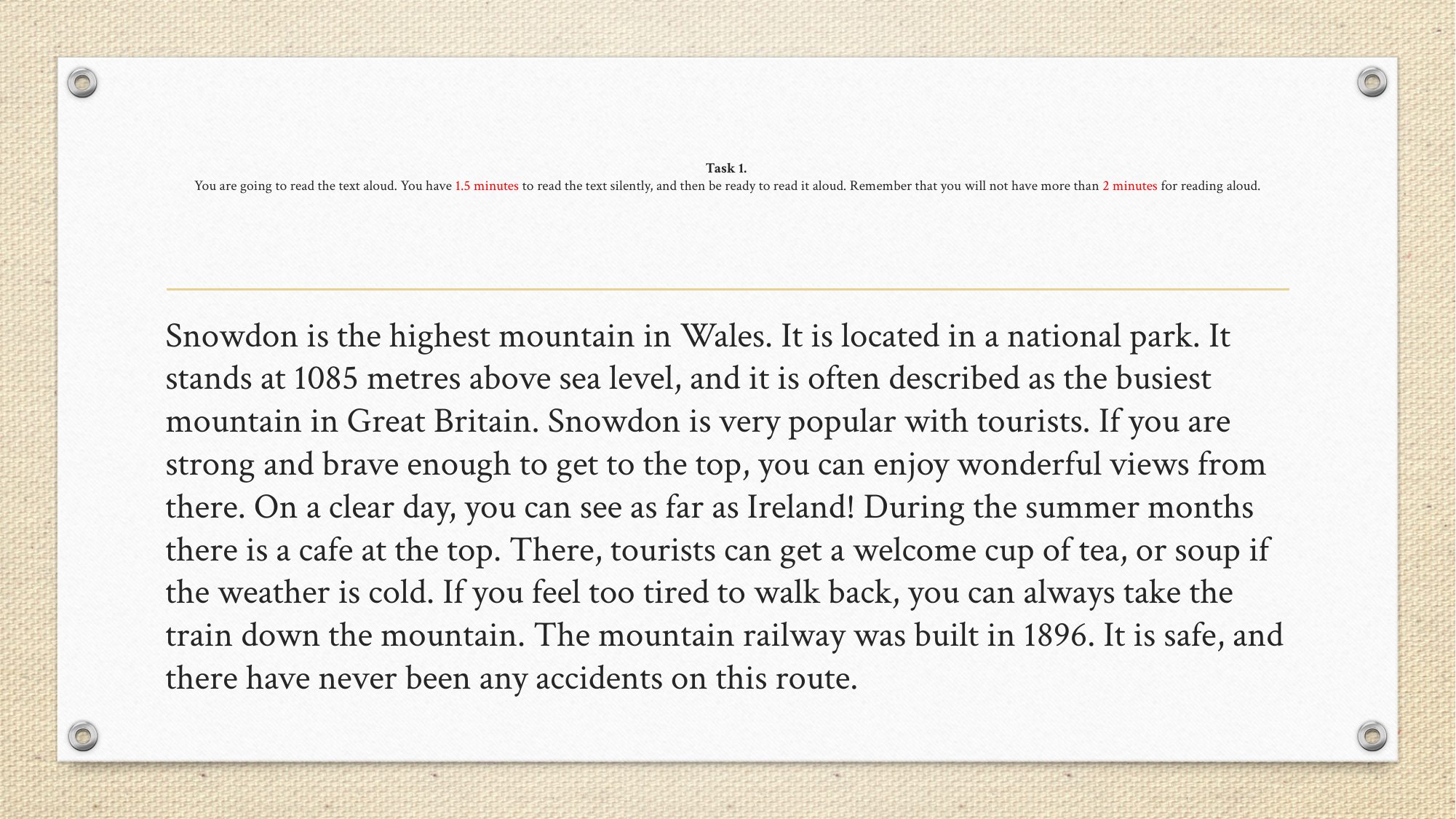

# Task 1. You are going to read the text aloud. You have 1.5 minutes to read the text silently, and then be ready to read it aloud. Remember that you will not have more than 2 minutes for reading aloud.
Snowdon is the highest mountain in Wales. It is located in a national park. It stands at 1085 metres above sea level, and it is often described as the busiest mountain in Great Britain. Snowdon is very popular with tourists. If you are strong and brave enough to get to the top, you can enjoy wonderful views from there. On a clear day, you can see as far as Ireland! During the summer months there is a cafe at the top. There, tourists can get a welcome cup of tea, or soup if the weather is cold. If you feel too tired to walk back, you can always take the train down the mountain. The mountain railway was built in 1896. It is safe, and there have never been any accidents on this route.